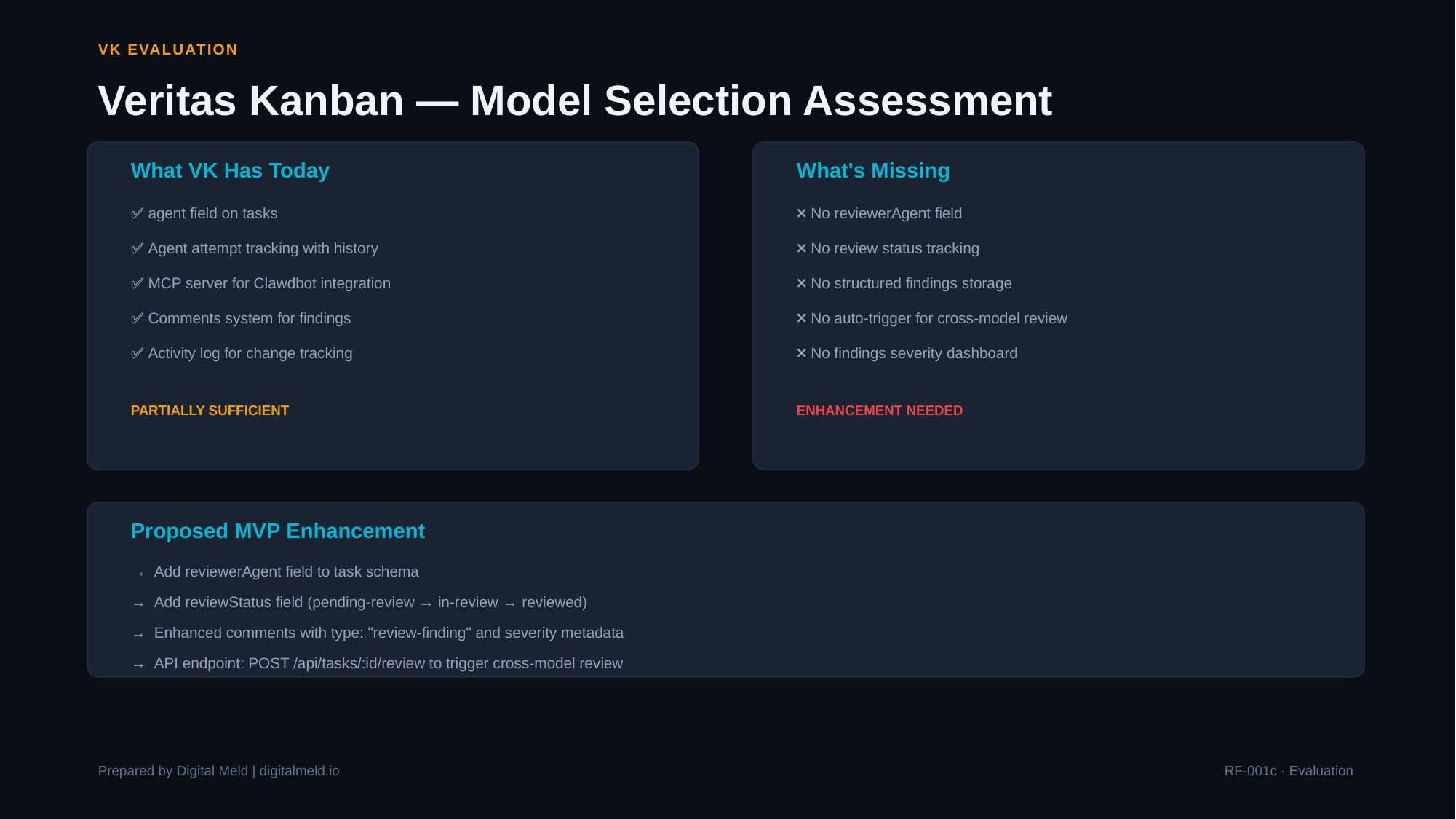

VK EVALUATION
Veritas Kanban — Model Selection Assessment

What VK Has Today
What's Missing
✅ agent field on tasks
❌ No reviewerAgent field
✅ Agent attempt tracking with history
❌ No review status tracking
✅ MCP server for Clawdbot integration
❌ No structured findings storage
✅ Comments system for findings
❌ No auto-trigger for cross-model review
✅ Activity log for change tracking
❌ No findings severity dashboard
PARTIALLY SUFFICIENT
ENHANCEMENT NEEDED

Proposed MVP Enhancement
→  Add reviewerAgent field to task schema
→  Add reviewStatus field (pending-review → in-review → reviewed)
→  Enhanced comments with type: "review-finding" and severity metadata
→  API endpoint: POST /api/tasks/:id/review to trigger cross-model review
Prepared by Digital Meld | digitalmeld.io
RF-001c · Evaluation